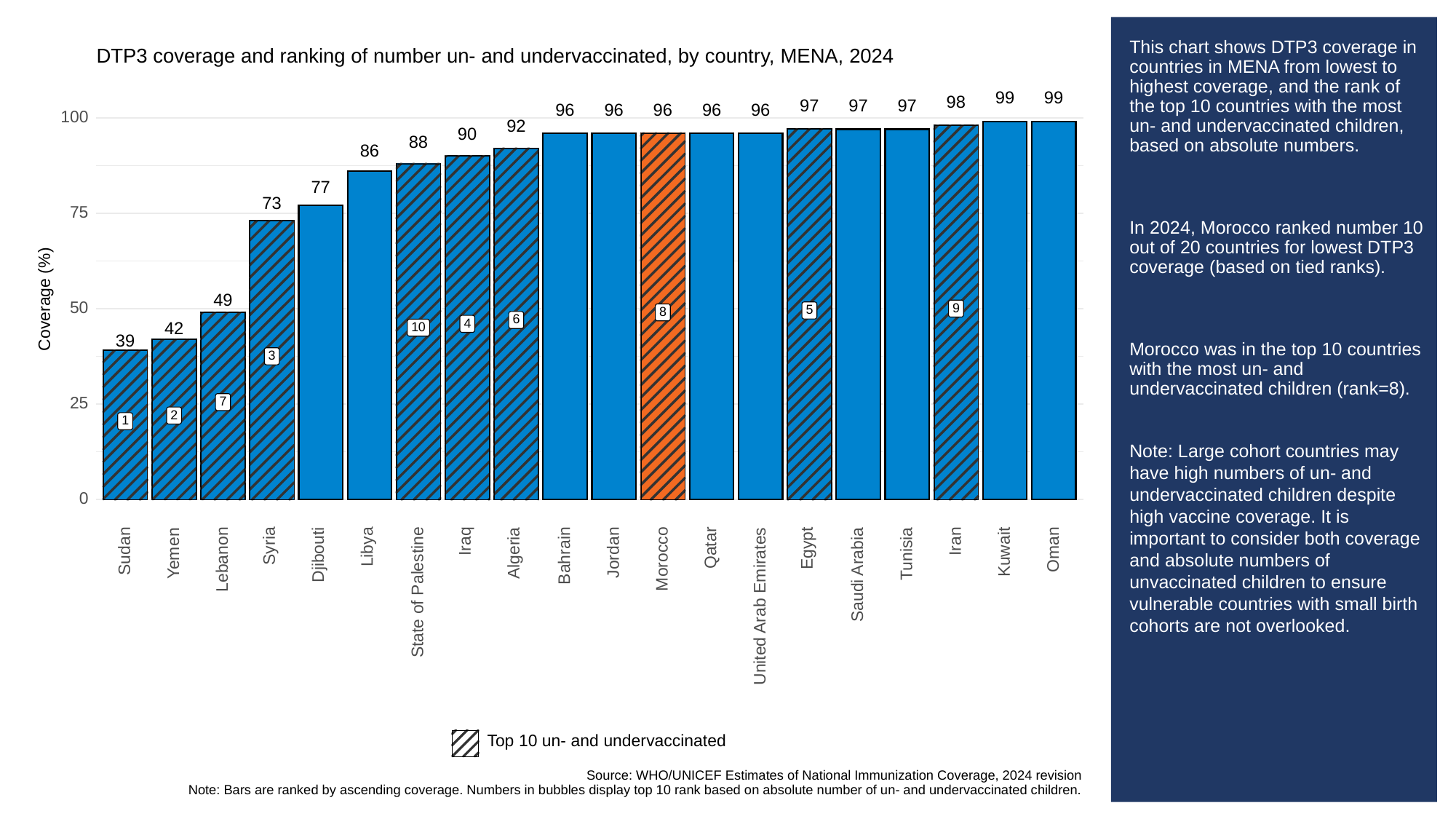

# This chart shows DTP3 coverage in countries in MENA from lowest to highest coverage, and the rank of the top 10 countries with the most un- and undervaccinated children, based on absolute numbers.

In 2024, Morocco ranked number 10 out of 20 countries for lowest DTP3 coverage (based on tied ranks).

Morocco was in the top 10 countries with the most un- and undervaccinated children (rank=8).

Note: Large cohort countries may have high numbers of un- and undervaccinated children despite high vaccine coverage. It is important to consider both coverage and absolute numbers of unvaccinated children to ensure vulnerable countries with small birth cohorts are not overlooked.

DTP3 coverage and ranking of number un- and undervaccinated, by country, MENA, 2024
99
99
98
97
97
97
96
96
96
96
96
100

92

90

88

86

77

73

75

Coverage (%)

49

50

9

5
8

6

4

10

42

39

3

7

25

2

1

0

Iraq
Iran
Syria
Libya
Egypt
Qatar
Oman
Sudan
Algeria
Kuwait
Jordan
Djibouti
Yemen
Tunisia
Bahrain
Morocco
Lebanon
Saudi Arabia
State of Palestine
United Arab Emirates

Top 10 un- and undervaccinated

Source: WHO/UNICEF Estimates of National Immunization Coverage, 2024 revision
Note: Bars are ranked by ascending coverage. Numbers in bubbles display top 10 rank based on absolute number of un- and undervaccinated children.